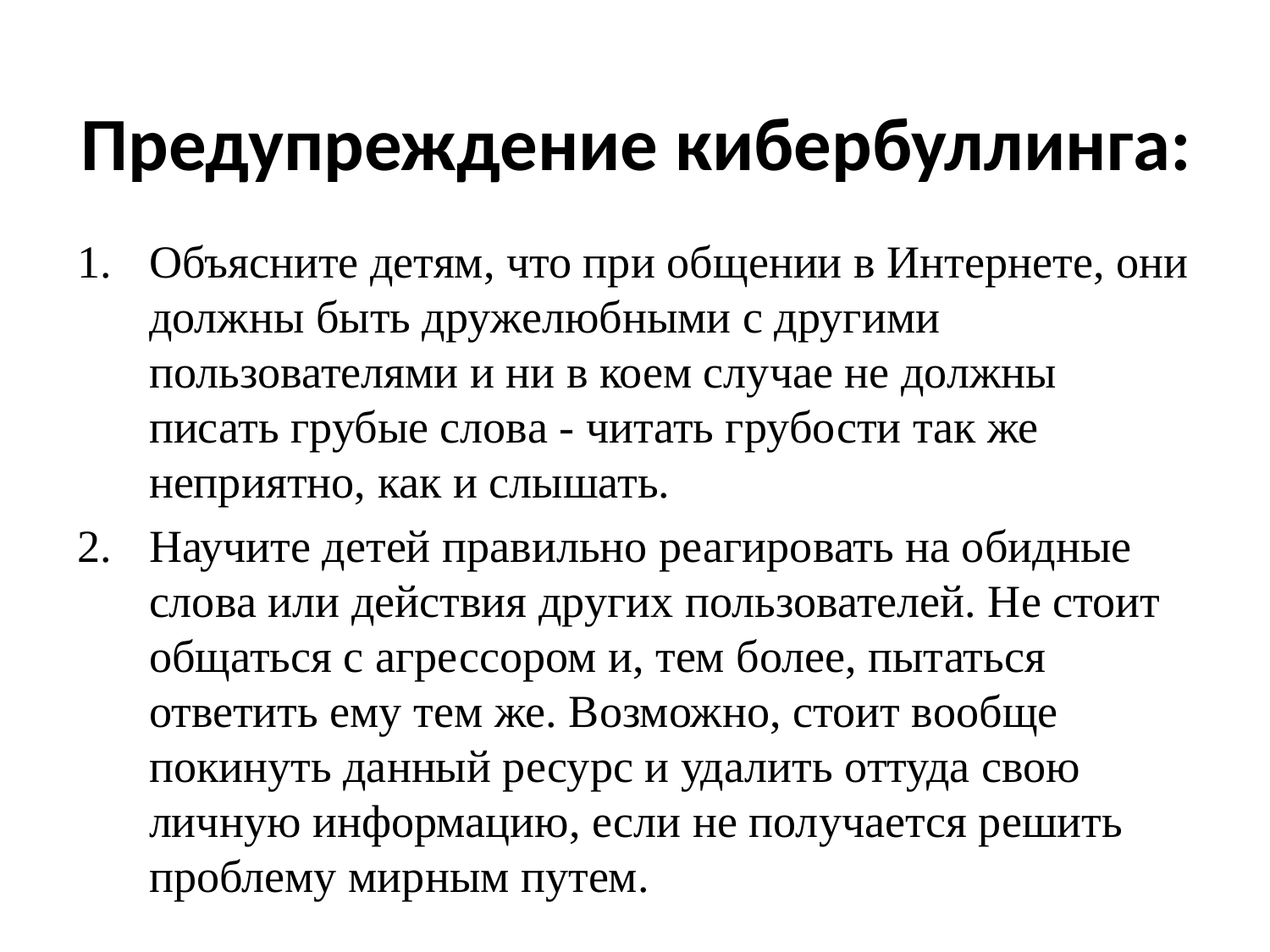

# Предупреждение кибербуллинга:
Объясните детям, что при общении в Интернете, они должны быть дружелюбными с другими пользователями и ни в коем случае не должны писать грубые слова - читать грубости так же неприятно, как и слышать.
Научите детей правильно реагировать на обидные слова или действия других пользователей. Не стоит общаться с агрессором и, тем более, пытаться ответить ему тем же. Возможно, стоит вообще покинуть данный ресурс и удалить оттуда свою личную информацию, если не получается решить проблему мирным путем.